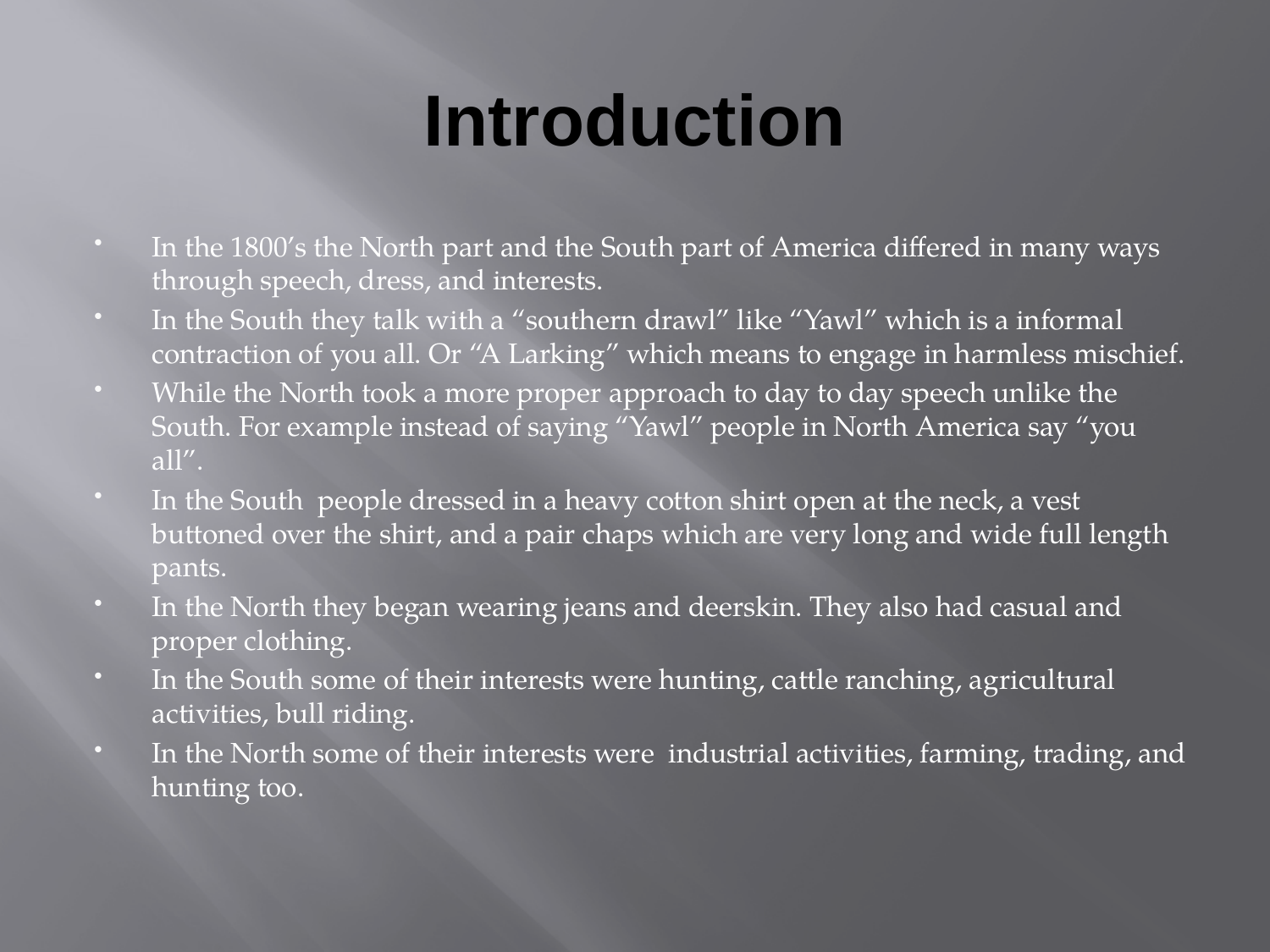

# Introduction
In the 1800’s the North part and the South part of America differed in many ways through speech, dress, and interests.
In the South they talk with a “southern drawl” like “Yawl” which is a informal contraction of you all. Or “A Larking” which means to engage in harmless mischief.
While the North took a more proper approach to day to day speech unlike the South. For example instead of saying “Yawl” people in North America say “you all”.
In the South  people dressed in a heavy cotton shirt open at the neck, a vest buttoned over the shirt, and a pair chaps which are very long and wide full length pants.
In the North they began wearing jeans and deerskin. They also had casual and proper clothing.
In the South some of their interests were hunting, cattle ranching, agricultural activities, bull riding.
In the North some of their interests were  industrial activities, farming, trading, and hunting too.